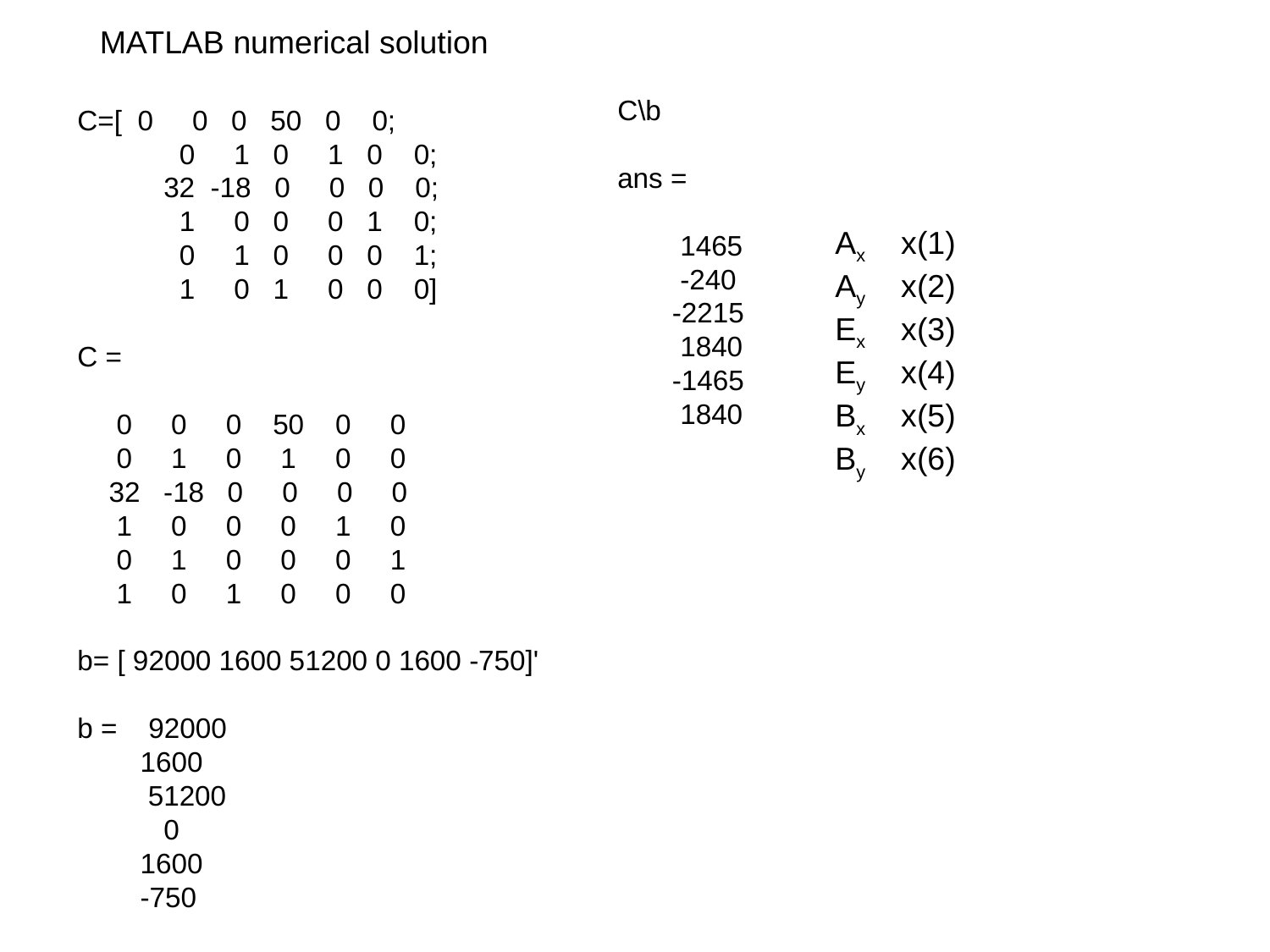

MATLAB numerical solution
C\b

ans =

        1465
        -240
       -2215
        1840
       -1465
        1840
C=[  0     0   0   50   0    0;
             0     1   0     1   0    0;
           32  -18   0     0   0    0;
             1     0   0     0   1    0;
             0     1   0     0   0    1;
             1     0   1     0   0    0]

C =

     0     0     0    50    0     0
     0     1     0     1     0     0
    32   -18   0     0     0     0
     1     0     0     0     1     0
     0     1     0     0     0     1
     1     0     1     0     0     0

b= [ 92000 1600 51200 0 1600 -750]'

b =    92000
        1600
         51200
           0
        1600
        -750
Ax    x(1)
Ay    x(2)
Ex    x(3)
Ey    x(4)
Bx    x(5)
By    x(6)